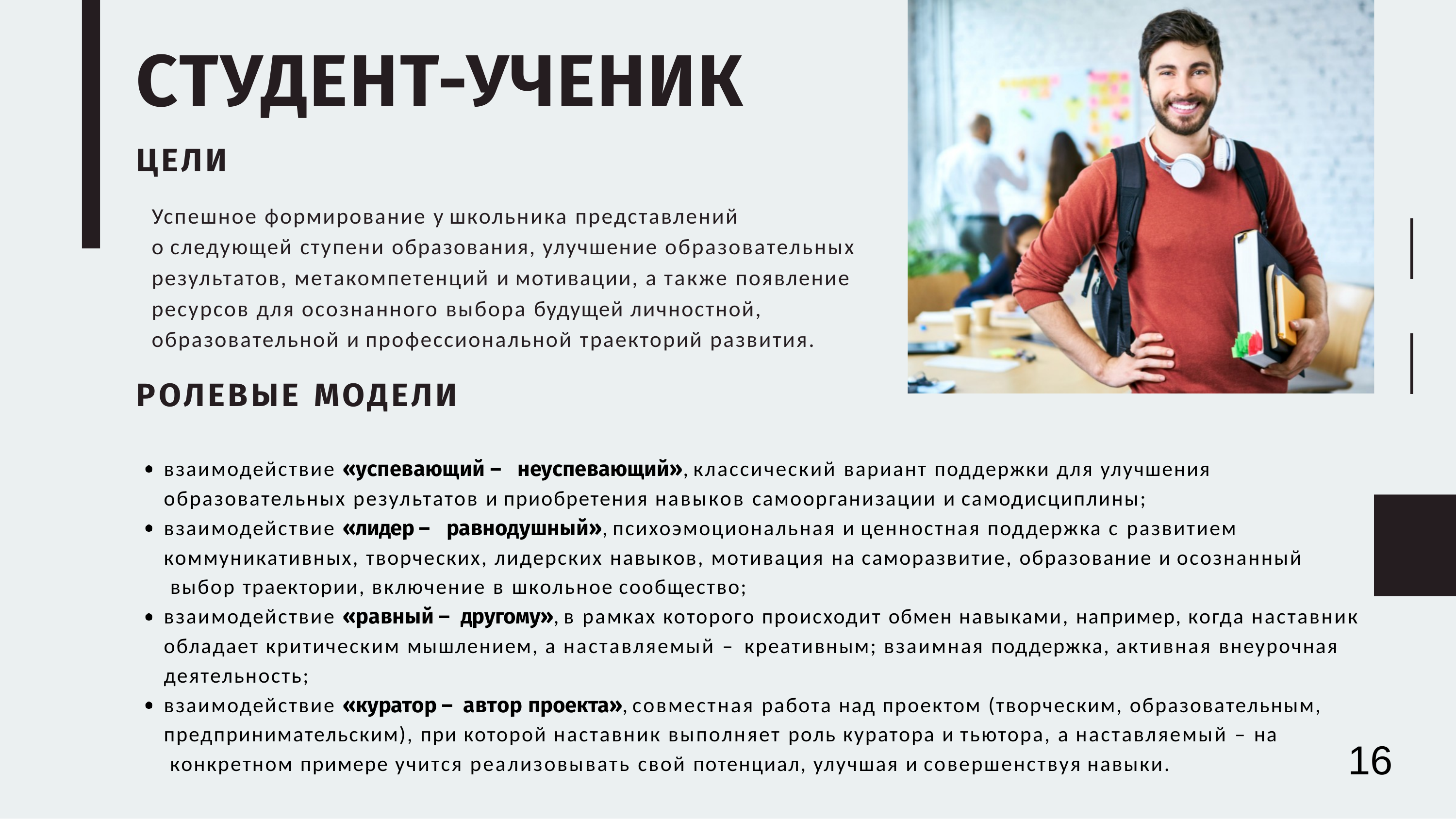

# СТУДЕНТ-УЧЕНИК
ЦЕЛИ
Успешное формирование у школьника представлений
о следующей ступени образования, улучшение образовательных  результатов, метакомпетенций и мотивации, а также появление  ресурсов для осознанного выбора будущей личностной,  образовательной и профессиональной траекторий развития.
РОЛЕВЫЕ МОДЕЛИ

взаимодействие «успевающий – неуспевающий», классический вариант поддержки для улучшения  образовательных результатов и приобретения навыков самоорганизации и самодисциплины;  взаимодействие «лидер – равнодушный», психоэмоциональная и ценностная поддержка с развитием  коммуникативных, творческих, лидерских навыков, мотивация на саморазвитие, образование и осознанный  выбор траектории, включение в школьное сообщество;
взаимодействие «равный – другому», в рамках которого происходит обмен навыками, например, когда наставник  обладает критическим мышлением, а наставляемый – креативным; взаимная поддержка, активная внеурочная  деятельность;
взаимодействие «куратор – автор проекта», совместная работа над проектом (творческим, образовательным,

предпринимательским), при которой наставник выполняет роль куратора и тьютора, а наставляемый – на  конкретном примере учится реализовывать свой потенциал, улучшая и совершенствуя навыки.
16